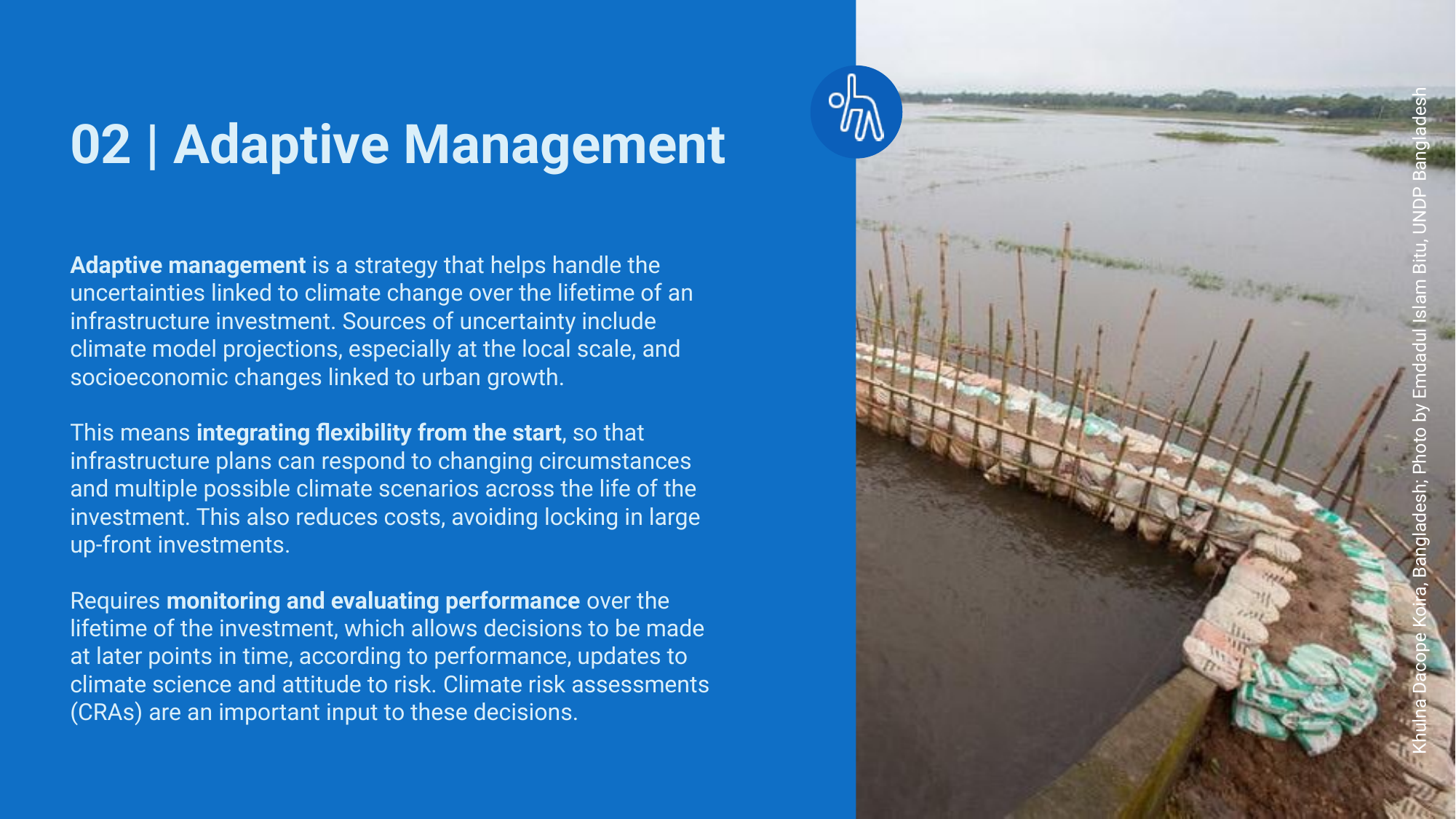

@Jenn, please provide some clarity here.

02 | Adaptive Management
Adaptive management is a strategy that helps handle the uncertainties linked to climate change over the lifetime of an infrastructure investment. Sources of uncertainty include climate model projections, especially at the local scale, and socioeconomic changes linked to urban growth.

This means integrating flexibility from the start, so that infrastructure plans can respond to changing circumstances and multiple possible climate scenarios across the life of the investment. This also reduces costs, avoiding locking in large up-front investments.

Requires monitoring and evaluating performance over the lifetime of the investment, which allows decisions to be made at later points in time, according to performance, updates to climate science and attitude to risk. Climate risk assessments (CRAs) are an important input to these decisions.
Khulna Dacope Koira, Bangladesh; Photo by Emdadul Islam Bitu, UNDP Bangladesh
29